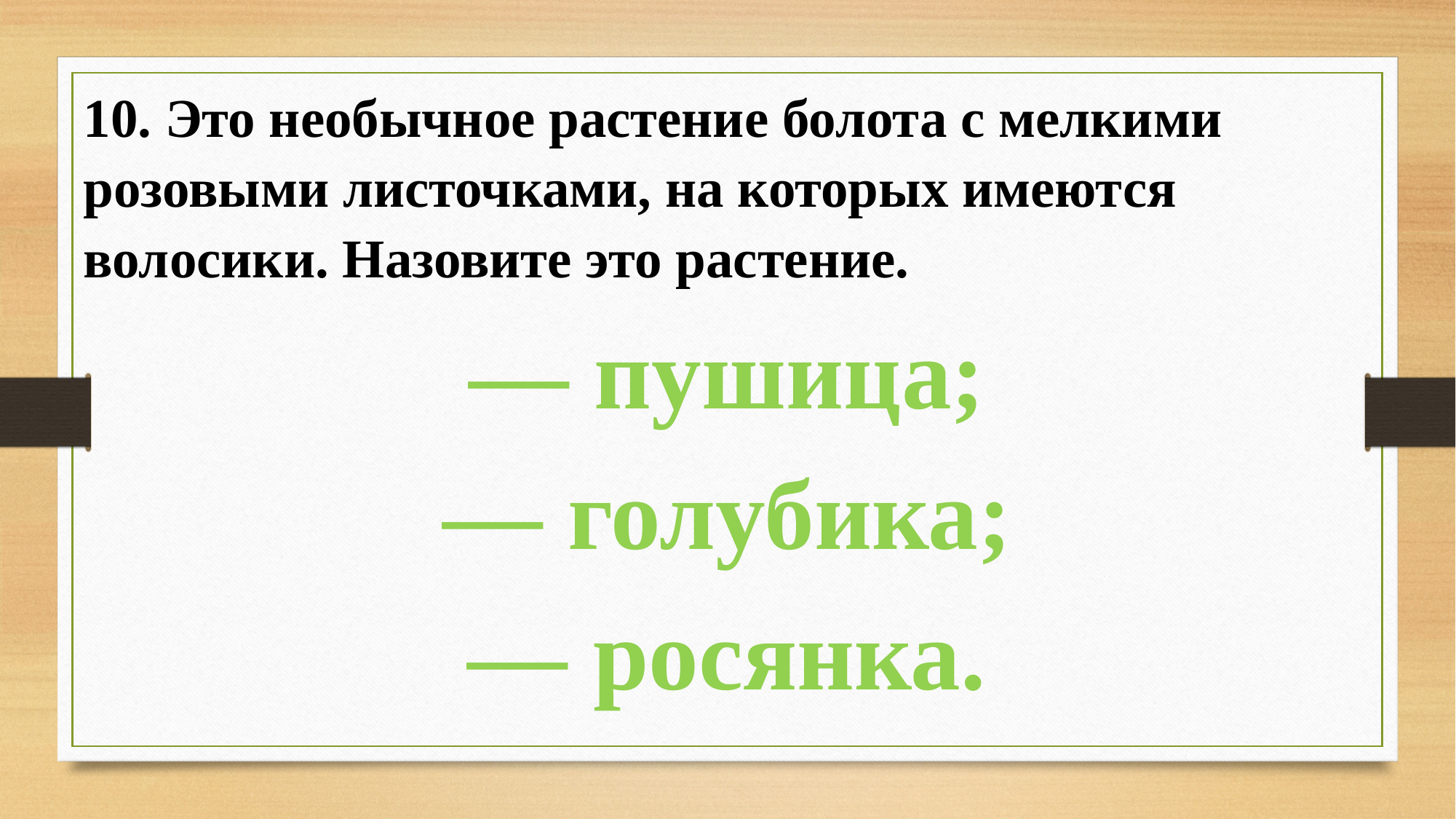

10. Это необычное растение болота с мелкими розовыми листочками, на которых имеются волосики. Назовите это растение.
— пушица;
— голубика;
— росянка.